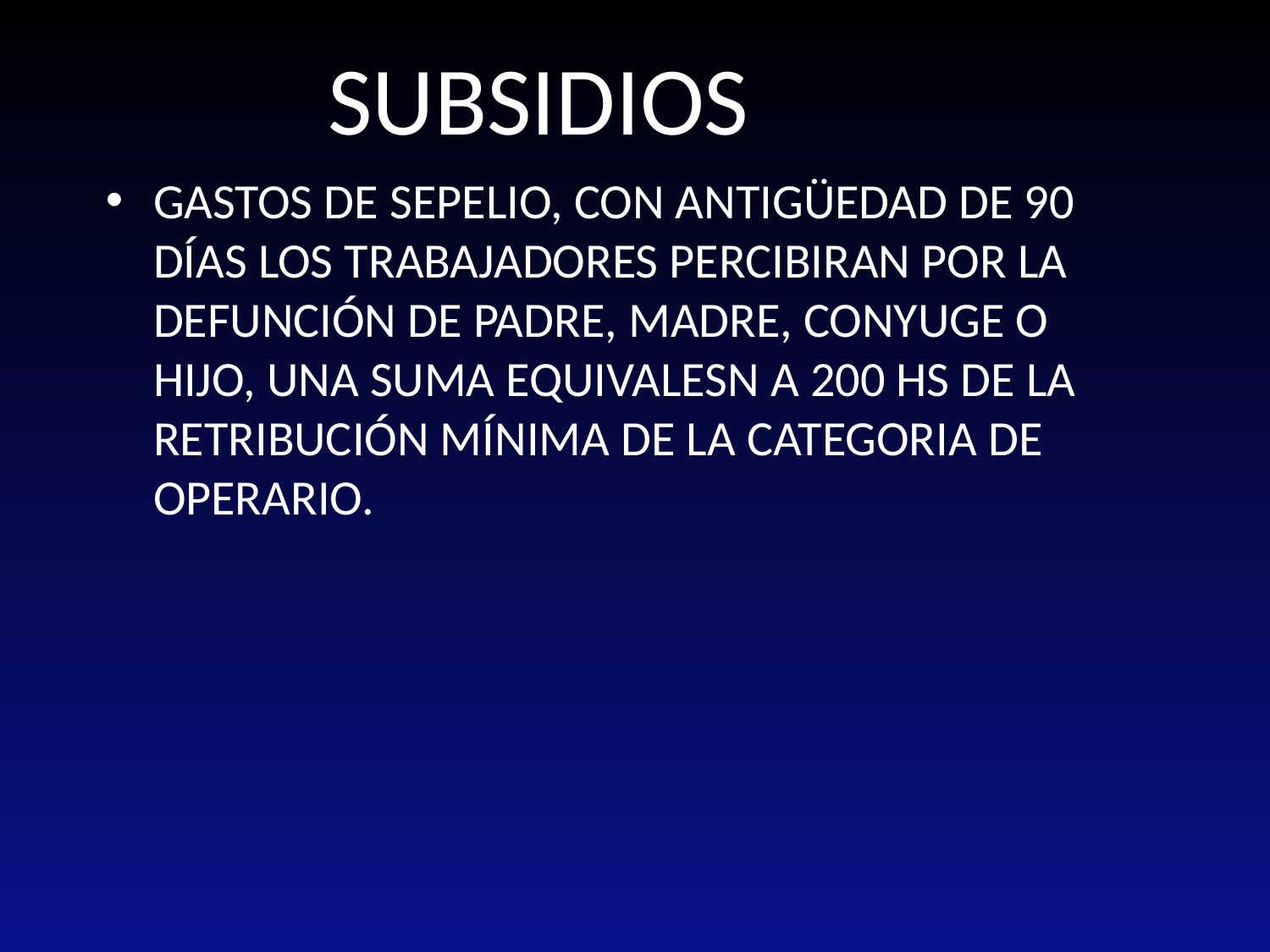

SUBSIDIOS
GASTOS DE SEPELIO, CON ANTIGÜEDAD DE 90 DÍAS LOS TRABAJADORES PERCIBIRAN POR LA DEFUNCIÓN DE PADRE, MADRE, CONYUGE O HIJO, UNA SUMA EQUIVALESN A 200 HS DE LA RETRIBUCIÓN MÍNIMA DE LA CATEGORIA DE OPERARIO.